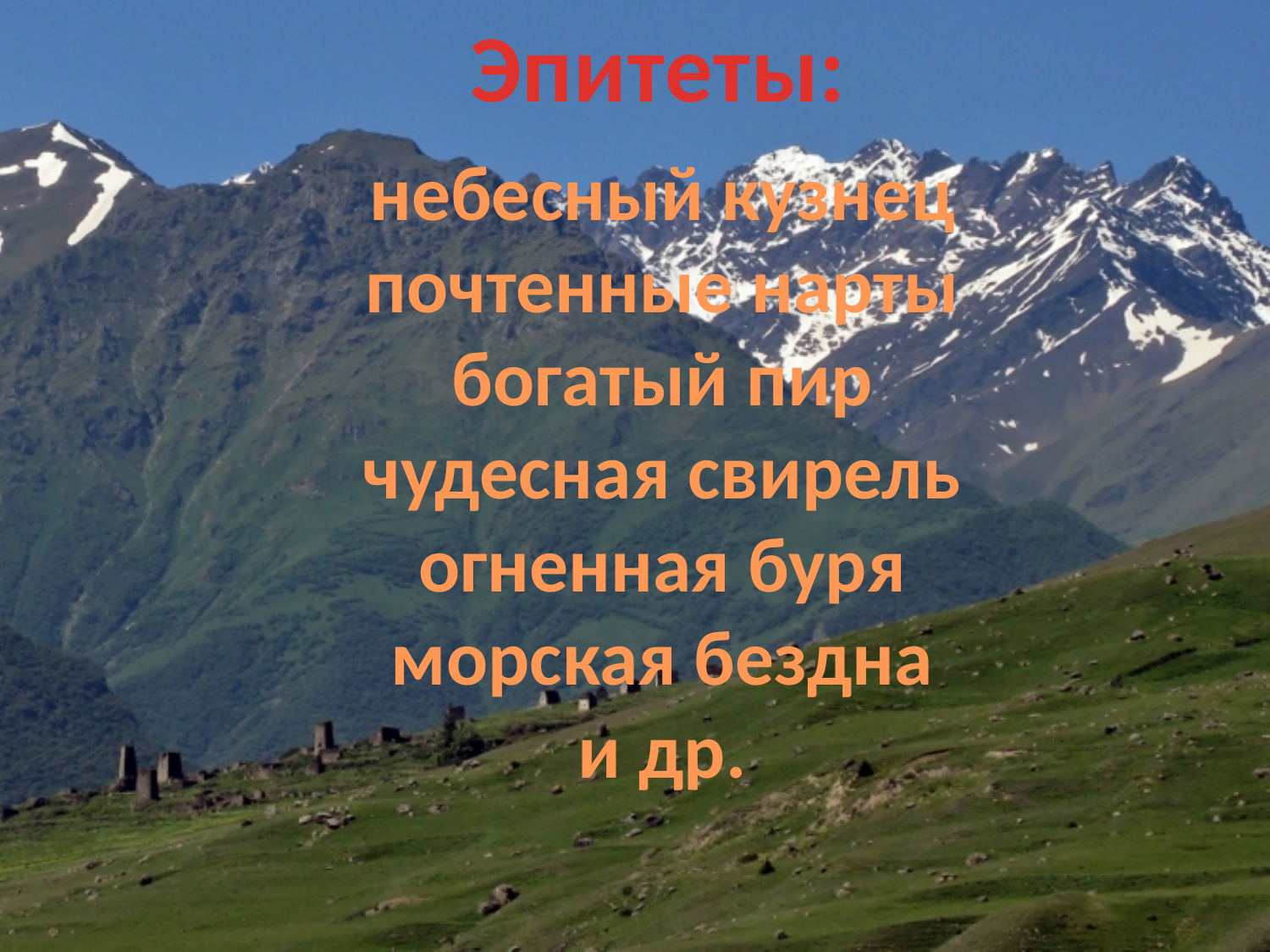

Эпитеты:

небесный кузнец
почтенные нарты
богатый пир
чудесная свирель
огненная буря
морская бездна
и др.